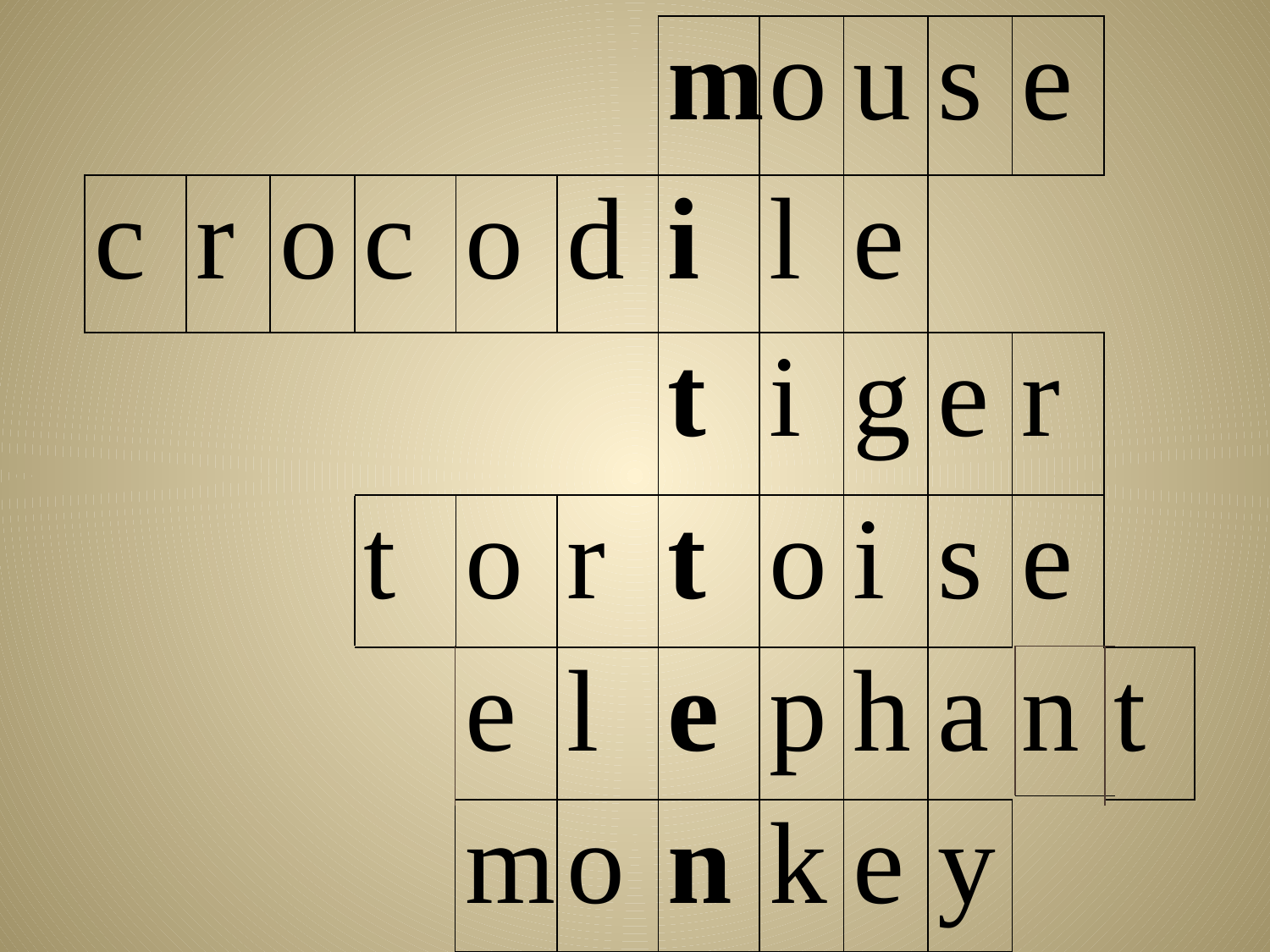

|  |  |  |  |  |  | m | o | u | s | e |  |
| --- | --- | --- | --- | --- | --- | --- | --- | --- | --- | --- | --- |
| c | r | o | c | o | d | i | l | e |  |  |  |
|  |  |  |  |  |  | t | i | g | e | r |  |
|  |  |  | t | o | r | t | o | i | s | e |  |
|  |  |  |  | e | l | e | p | h | a | n | t |
|  |  |  |  | m | o | n | k | e | y |  |  |